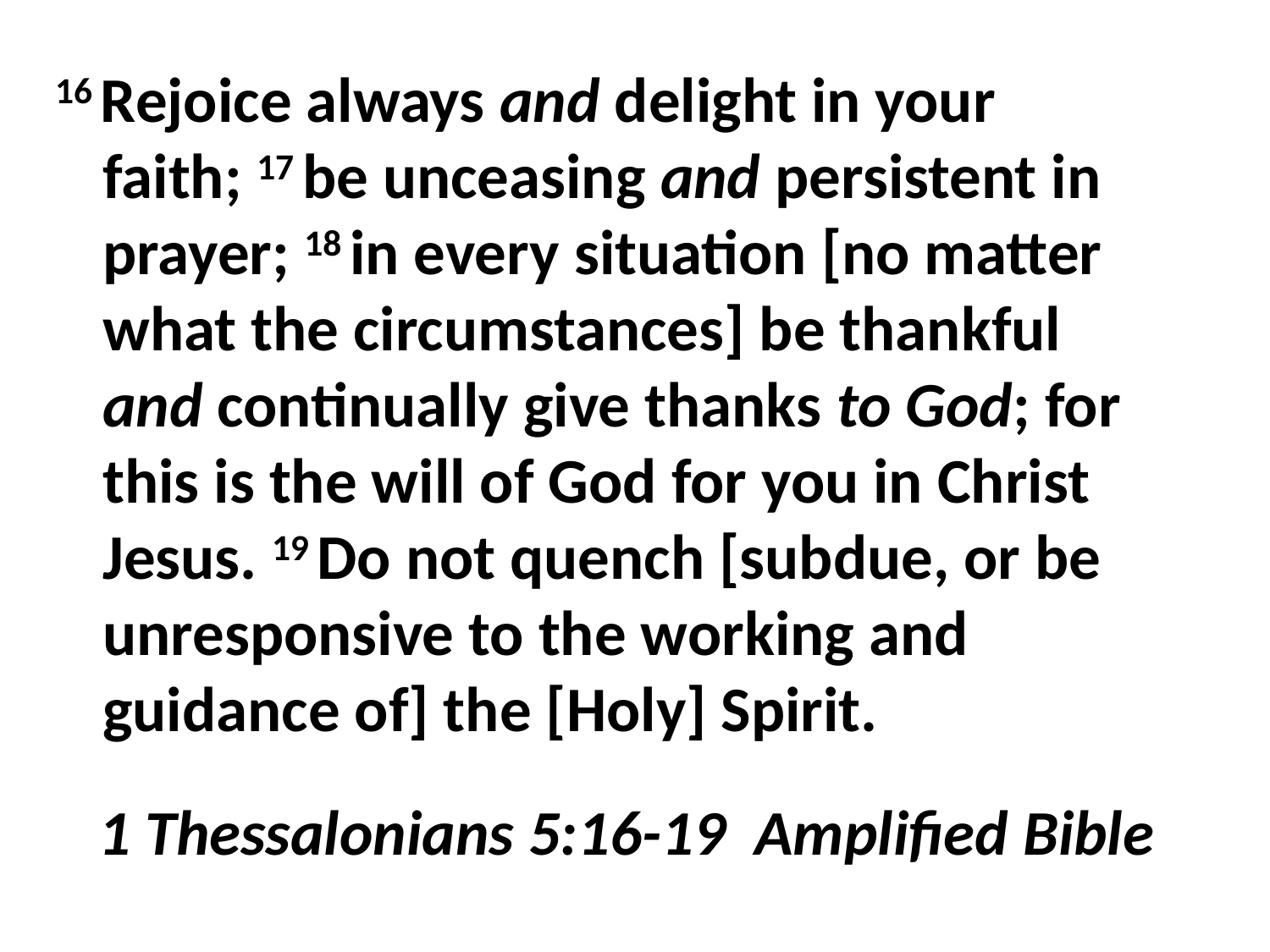

16 Rejoice always and delight in your faith; 17 be unceasing and persistent in prayer; 18 in every situation [no matter what the circumstances] be thankful and continually give thanks to God; for this is the will of God for you in Christ Jesus. 19 Do not quench [subdue, or be unresponsive to the working and guidance of] the [Holy] Spirit.

   1 Thessalonians 5:16-19  Amplified Bible